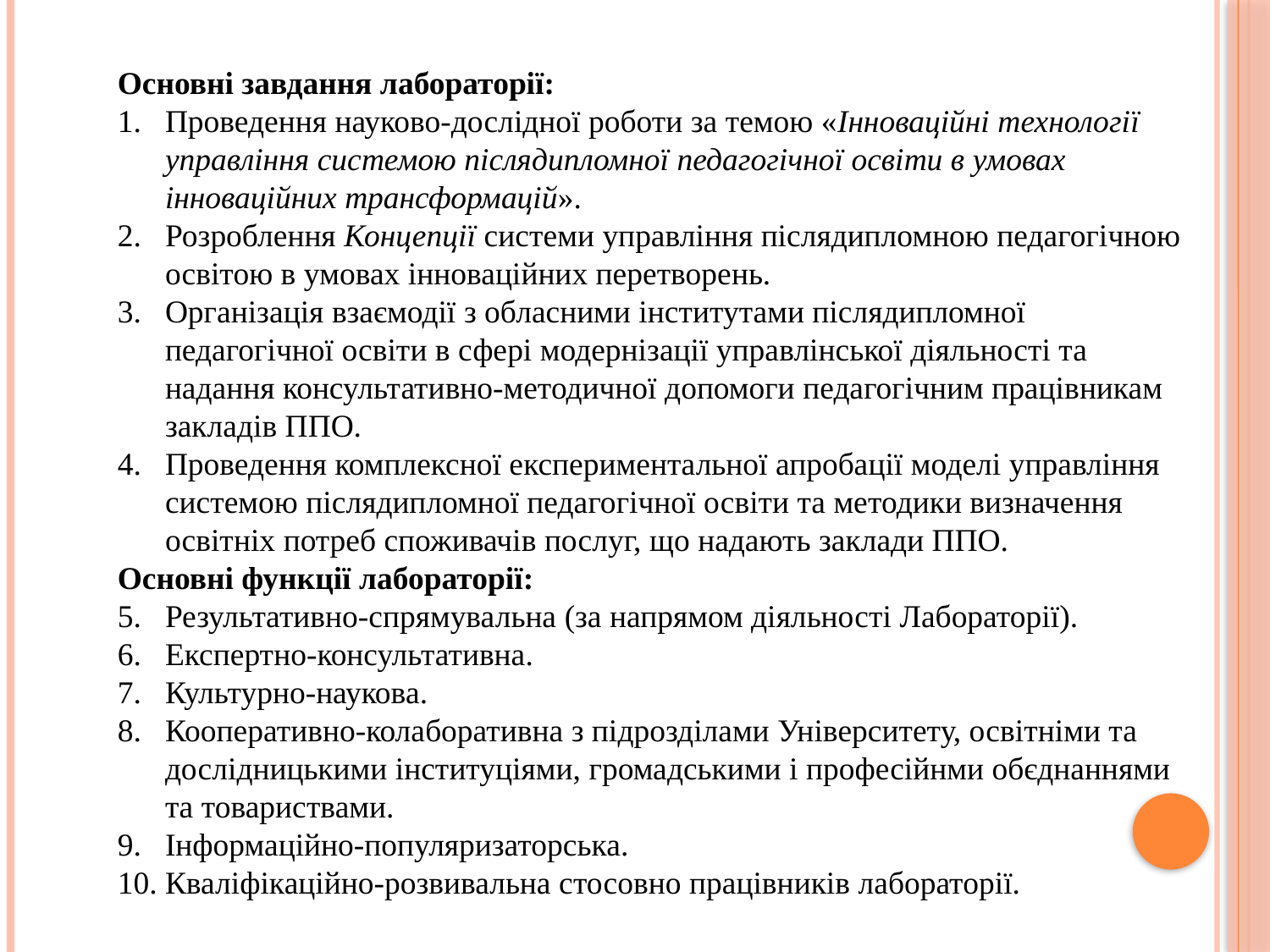

Основні завдання лабораторії:
Проведення науково-дослідної роботи за темою «Інноваційні технології управління системою післядипломної педагогічної освіти в умовах інноваційних трансформацій».
Розроблення Концепції системи управління післядипломною педагогічною освітою в умовах інноваційних перетворень.
Організація взаємодії з обласними інститутами післядипломної педагогічної освіти в сфері модернізації управлінської діяльності та надання консультативно-методичної допомоги педагогічним працівникам  закладів ППО.
Проведення комплексної експериментальної апробації моделі управління системою післядипломної педагогічної освіти та методики визначення освітніх потреб споживачів послуг, що надають заклади ППО.
Основні функції лабораторії:
Результативно-спрямувальна (за напрямом діяльності Лабораторії).
Експертно-консультативна.
Культурно-наукова.
Кооперативно-колаборативна з підрозділами Університету, освітніми та дослідницькими інституціями, громадськими і професійнми обєднаннями та товариствами.
Інформаційно-популяризаторська.
Кваліфікаційно-розвивальна стосовно працівників лабораторії.